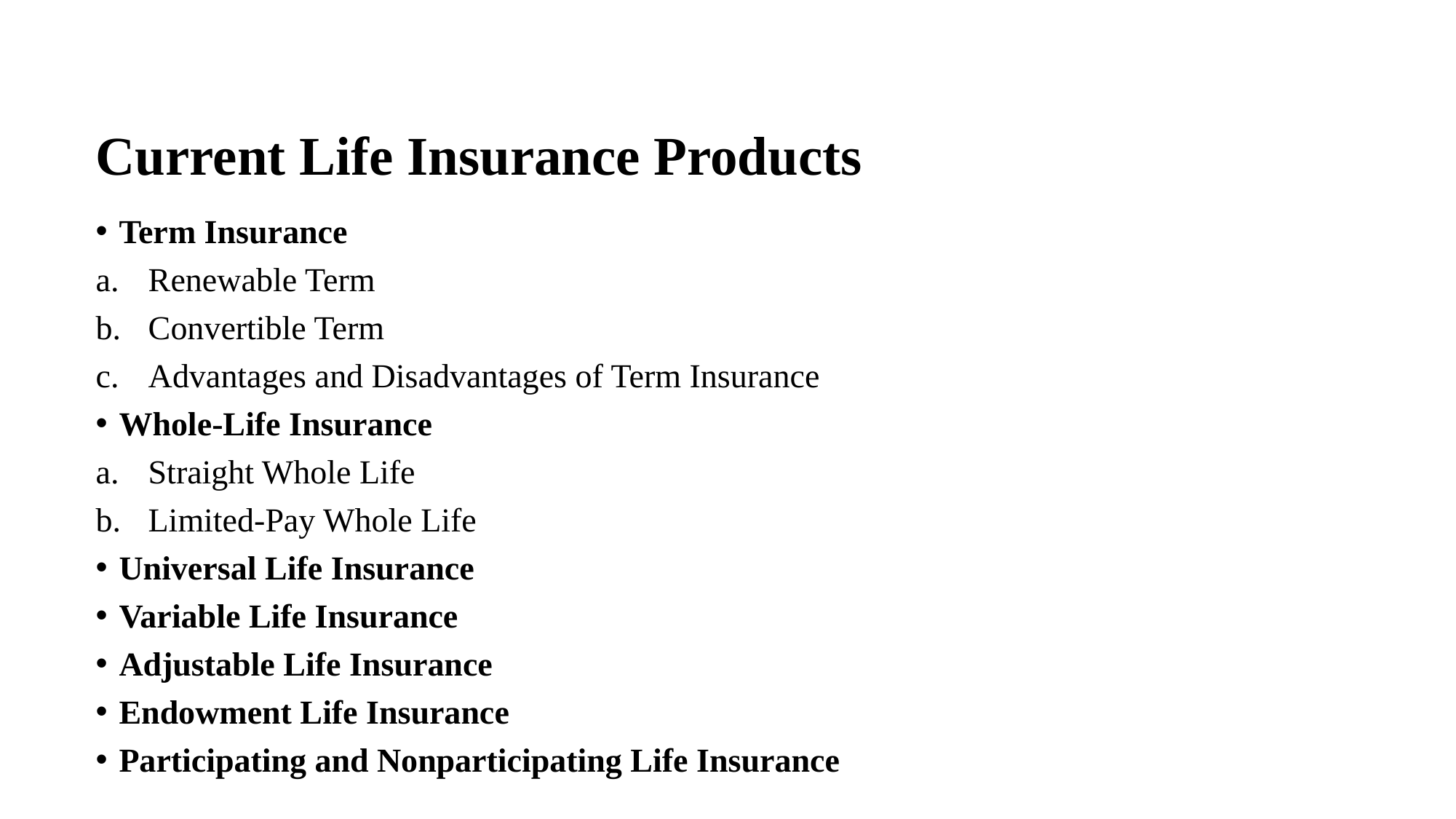

# Current Life Insurance Products
Term Insurance
Renewable Term
Convertible Term
Advantages and Disadvantages of Term Insurance
Whole-Life Insurance
Straight Whole Life
Limited-Pay Whole Life
Universal Life Insurance
Variable Life Insurance
Adjustable Life Insurance
Endowment Life Insurance
Participating and Nonparticipating Life Insurance